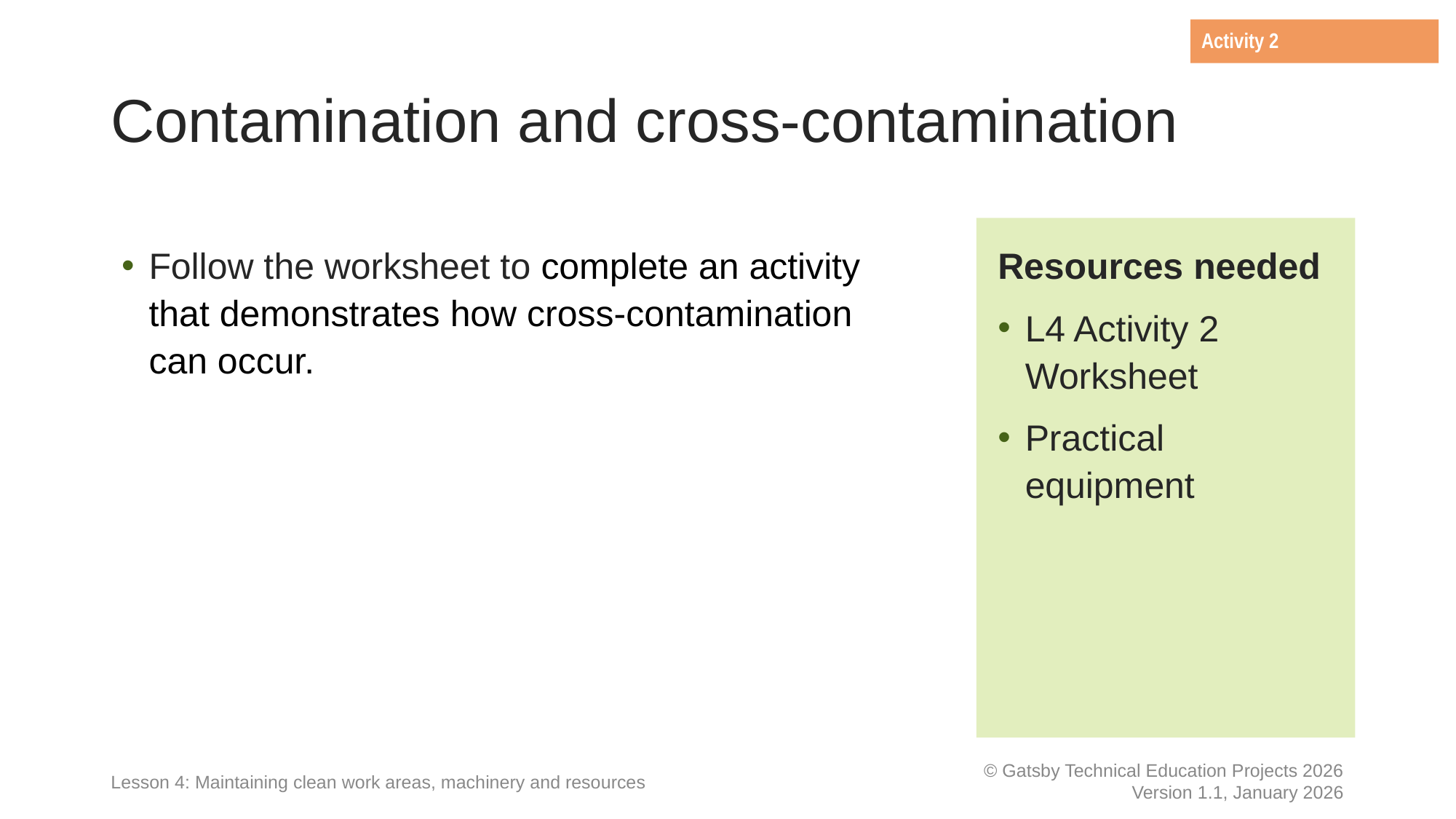

Activity 2
# Contamination and cross-contamination
Follow the worksheet to complete an activity that demonstrates how cross-contamination can occur.
Resources needed
L4 Activity 2 Worksheet
Practical equipment

Lesson 4: Maintaining clean work areas, machinery and resources